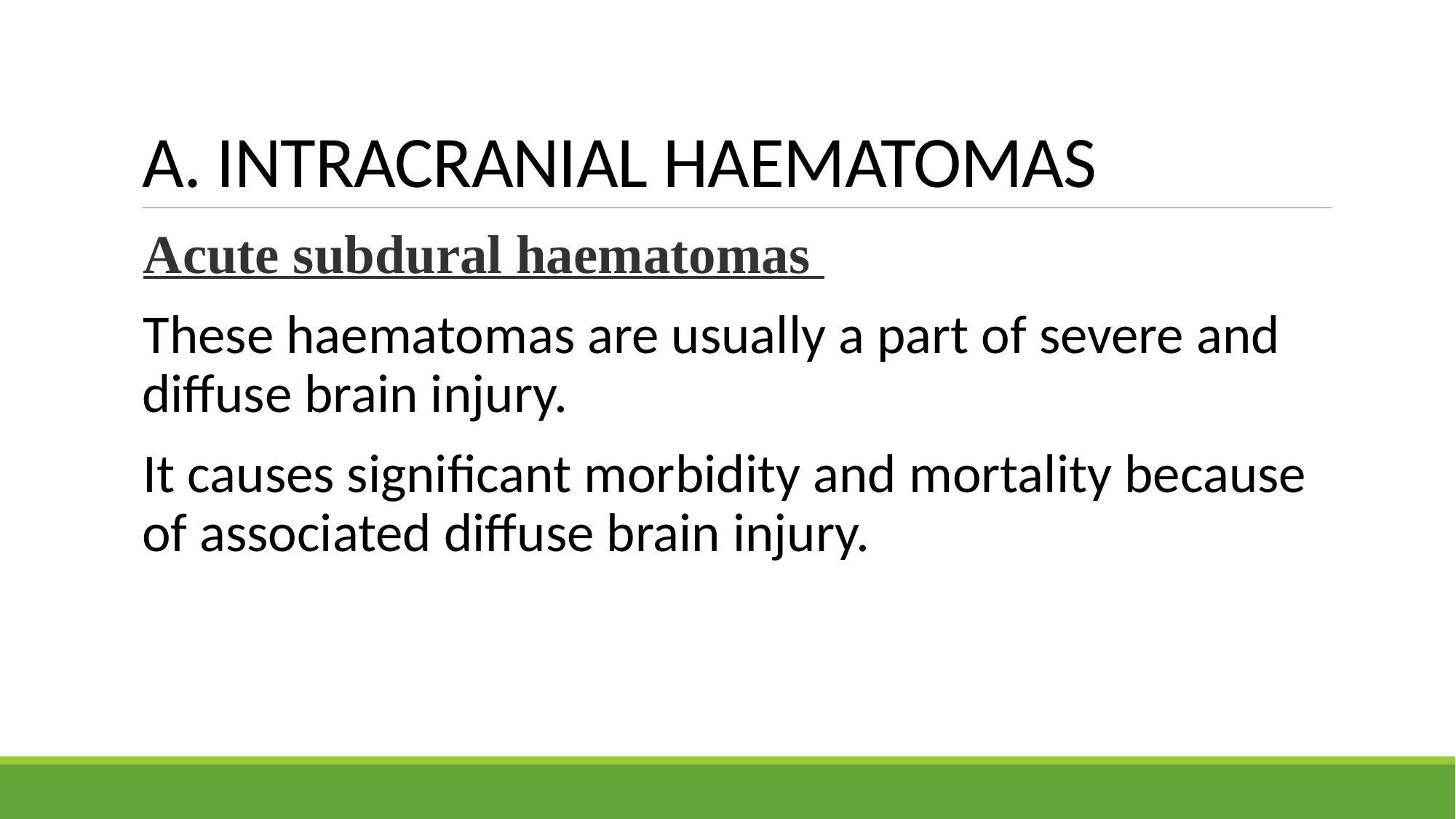

# A. INTRACRANIAL HAEMATOMAS
Acute subdural haematomas
These haematomas are usually a part of severe and diffuse brain injury.
It causes significant morbidity and mortality because of associated diffuse brain injury.